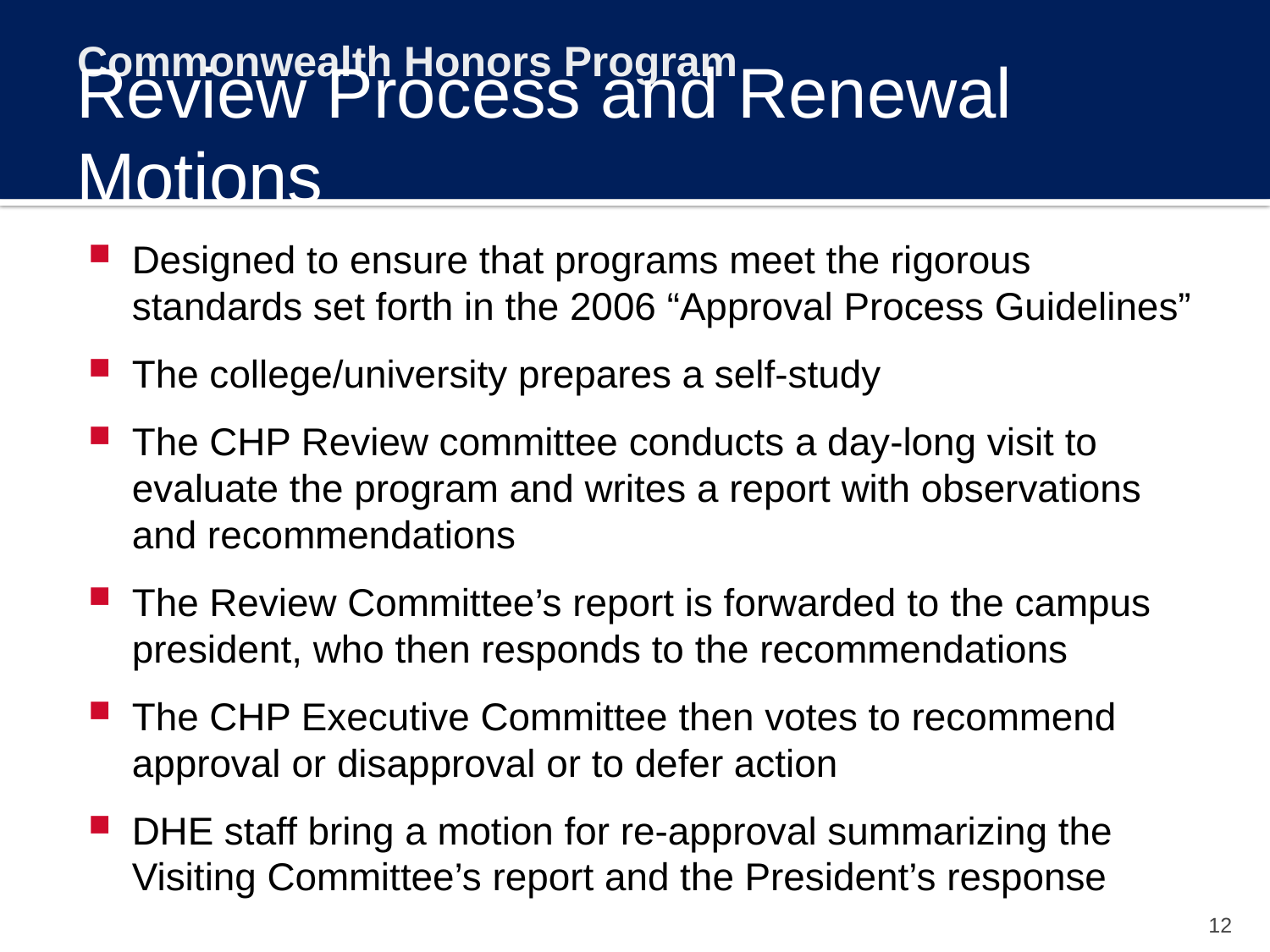

Commonwealth Honors Program
# Review Process and Renewal Motions
Designed to ensure that programs meet the rigorous standards set forth in the 2006 “Approval Process Guidelines”
The college/university prepares a self-study
The CHP Review committee conducts a day-long visit to evaluate the program and writes a report with observations and recommendations
The Review Committee’s report is forwarded to the campus president, who then responds to the recommendations
The CHP Executive Committee then votes to recommend approval or disapproval or to defer action
DHE staff bring a motion for re-approval summarizing the Visiting Committee’s report and the President’s response